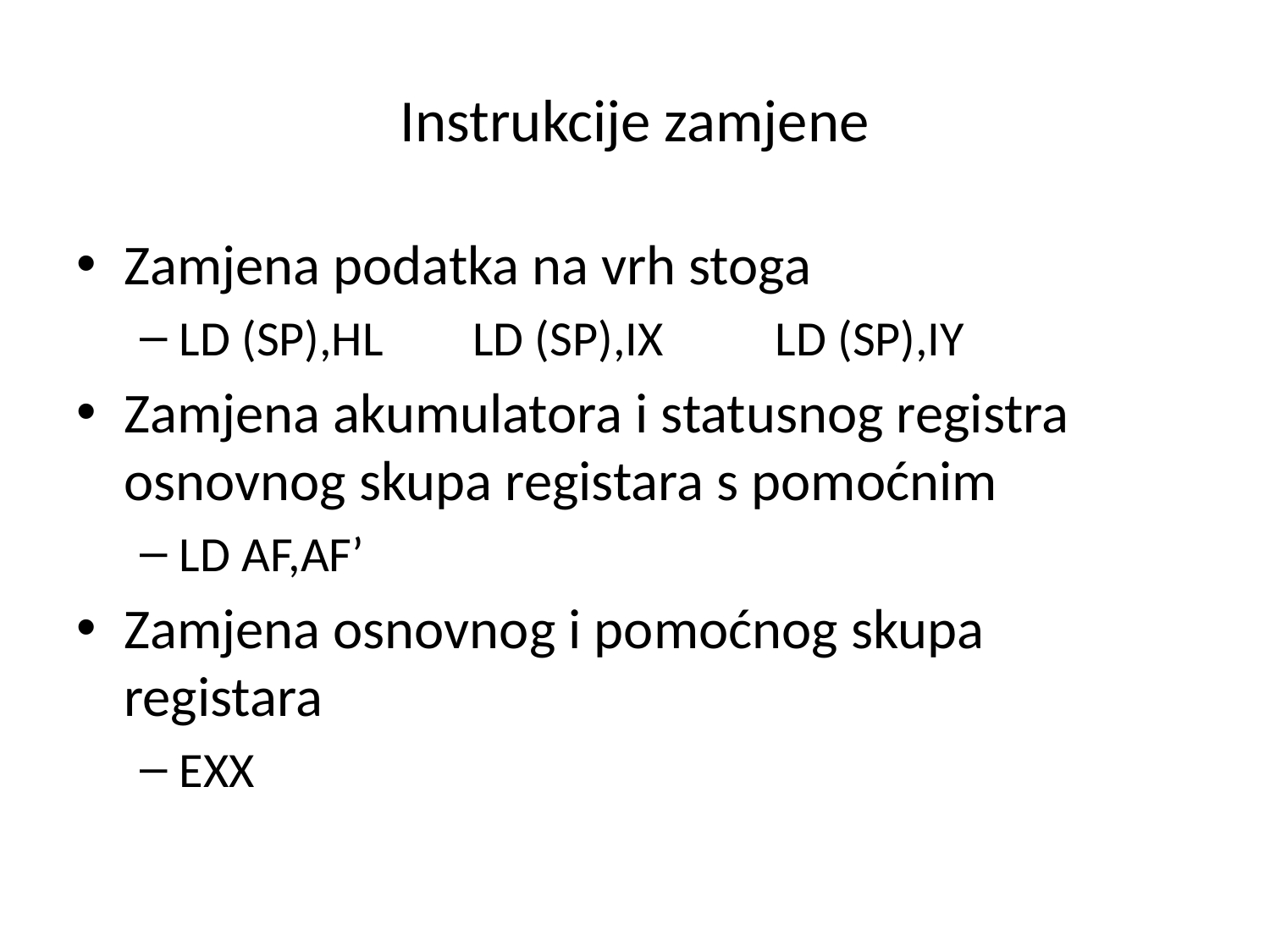

# Instrukcije zamjene
Zamjena podatka na vrh stoga
LD (SP),HL        LD (SP),IX          LD (SP),IY
Zamjena akumulatora i statusnog registra osnovnog skupa registara s pomoćnim
LD AF,AF’
Zamjena osnovnog i pomoćnog skupa registara
EXX